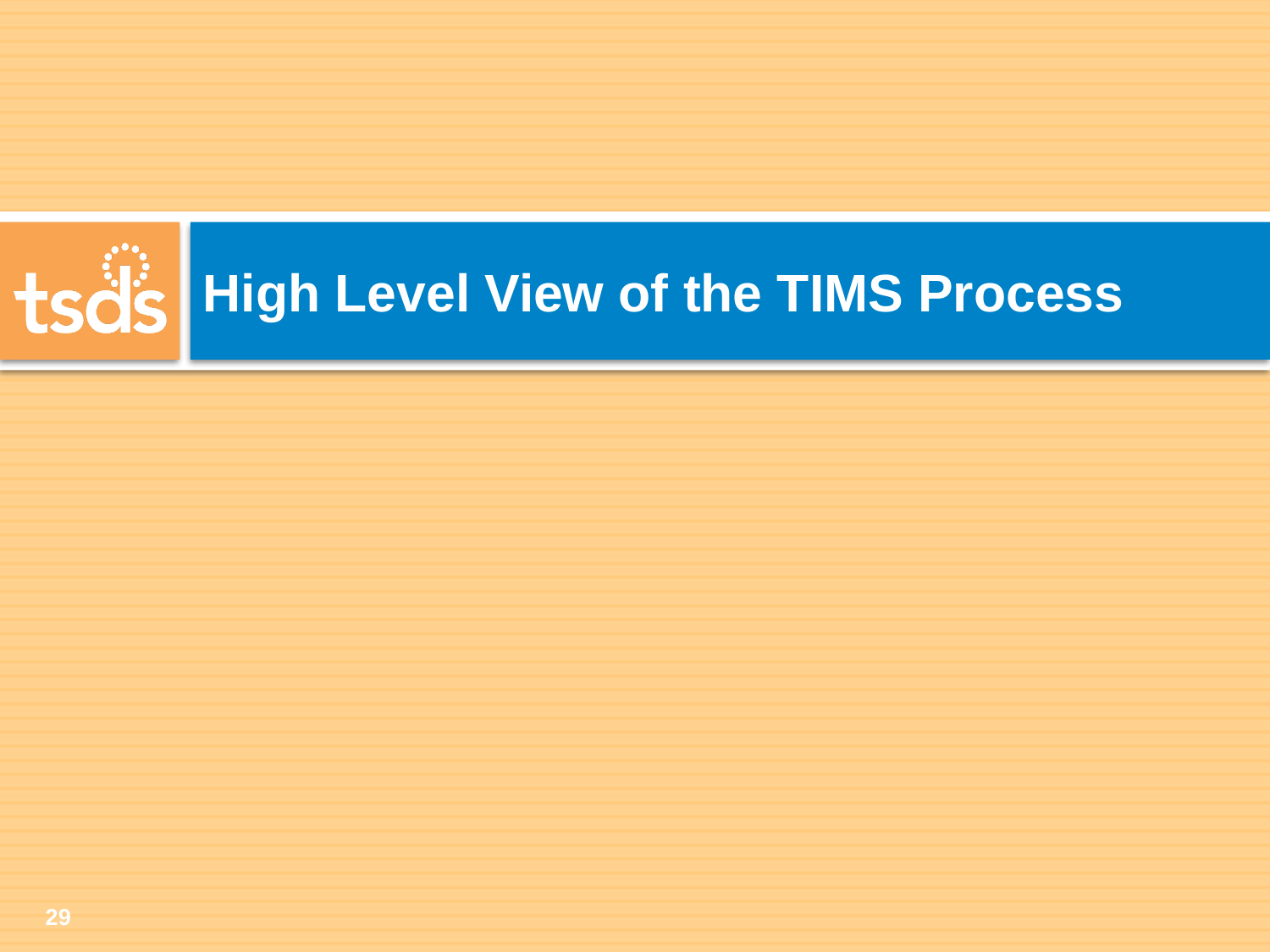

# High Level View of the TIMS Process
29